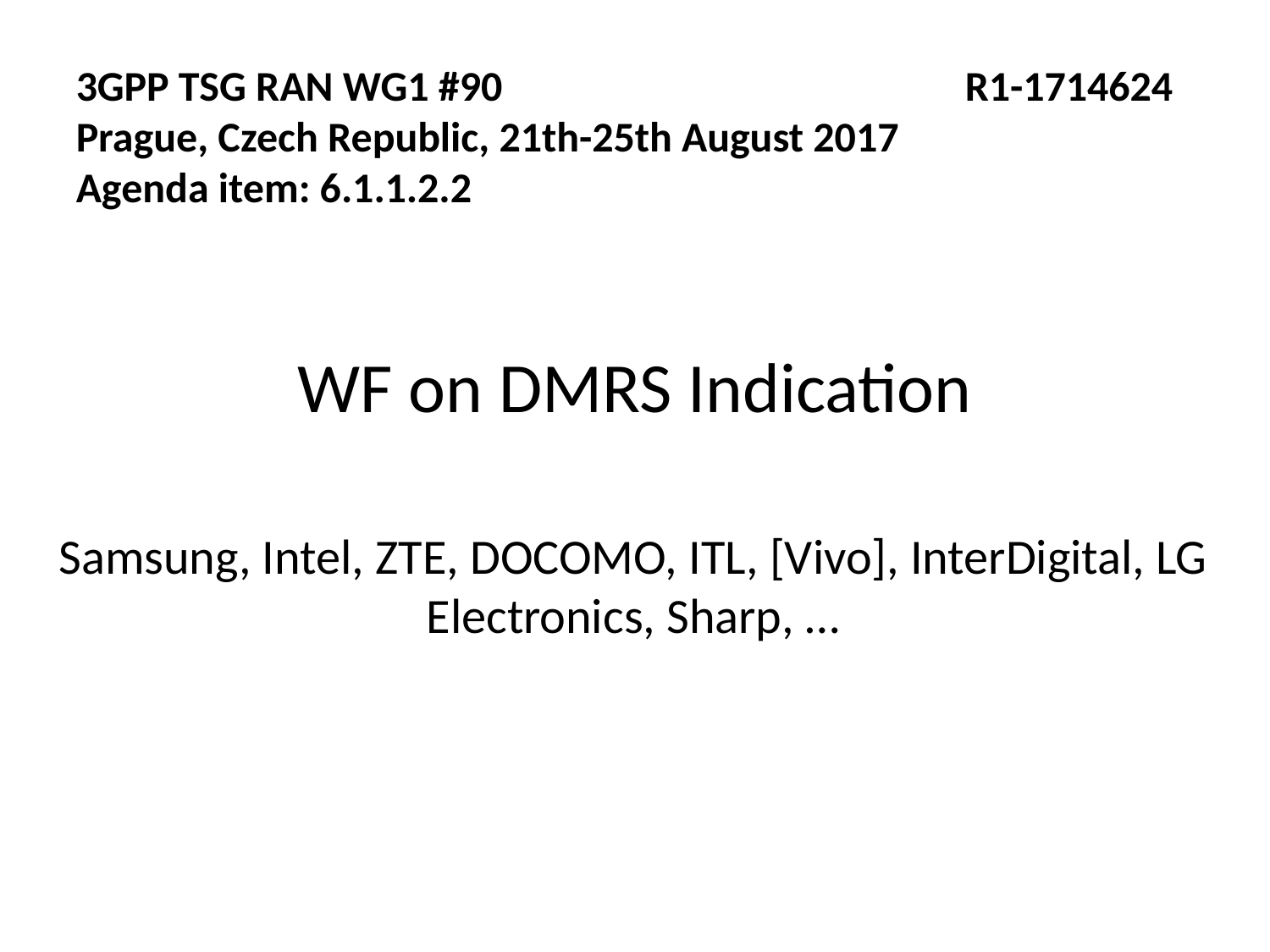

3GPP TSG RAN WG1 #90				R1-1714624
Prague, Czech Republic, 21th-25th August 2017
Agenda item: 6.1.1.2.2
WF on DMRS Indication
Samsung, Intel, ZTE, DOCOMO, ITL, [Vivo], InterDigital, LG Electronics, Sharp, …